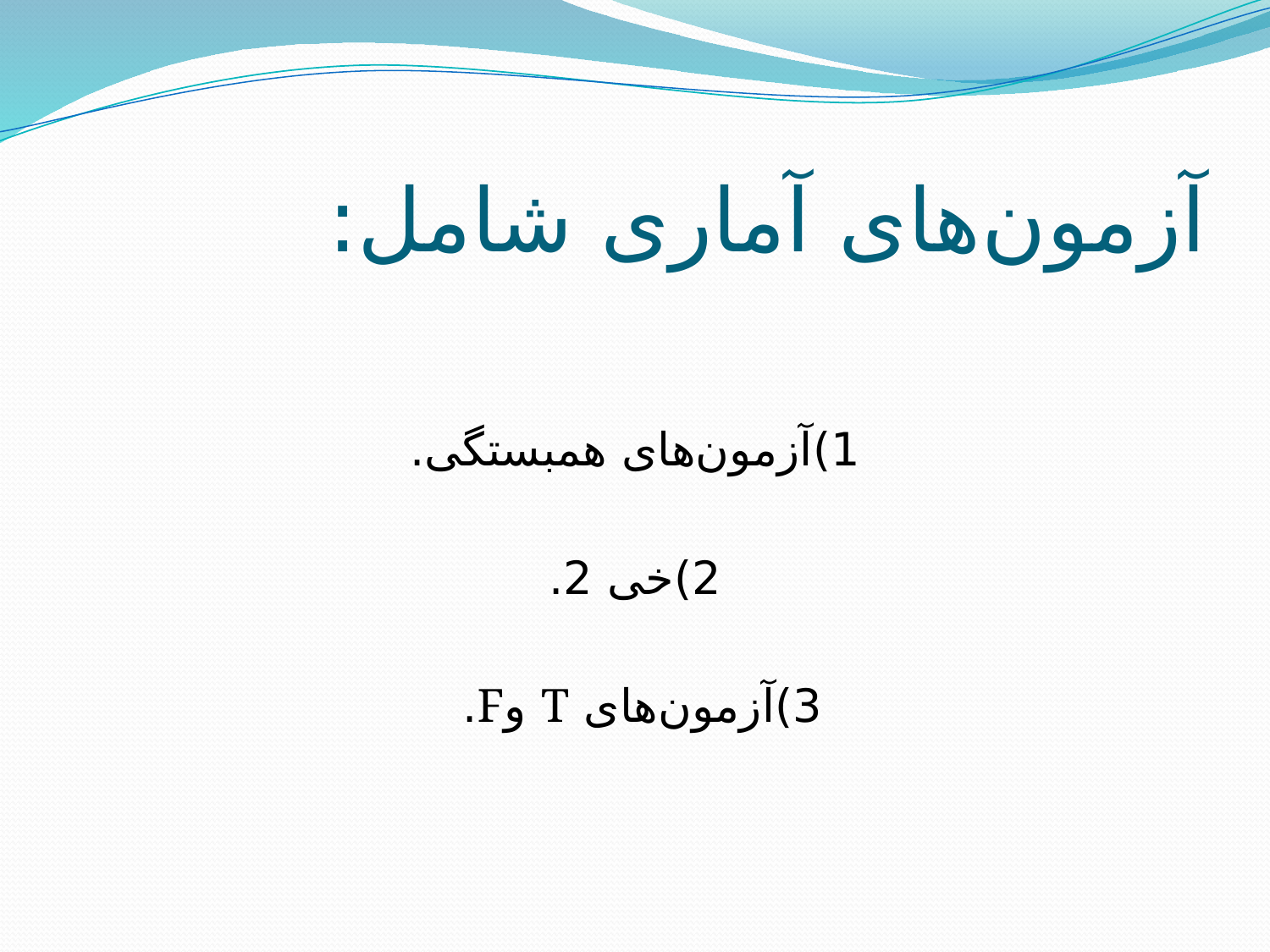

# آزمون‌های آماری شامل:
1)آزمون‌های همبستگی.

2)خی 2.

3)آزمون‌های T وF.